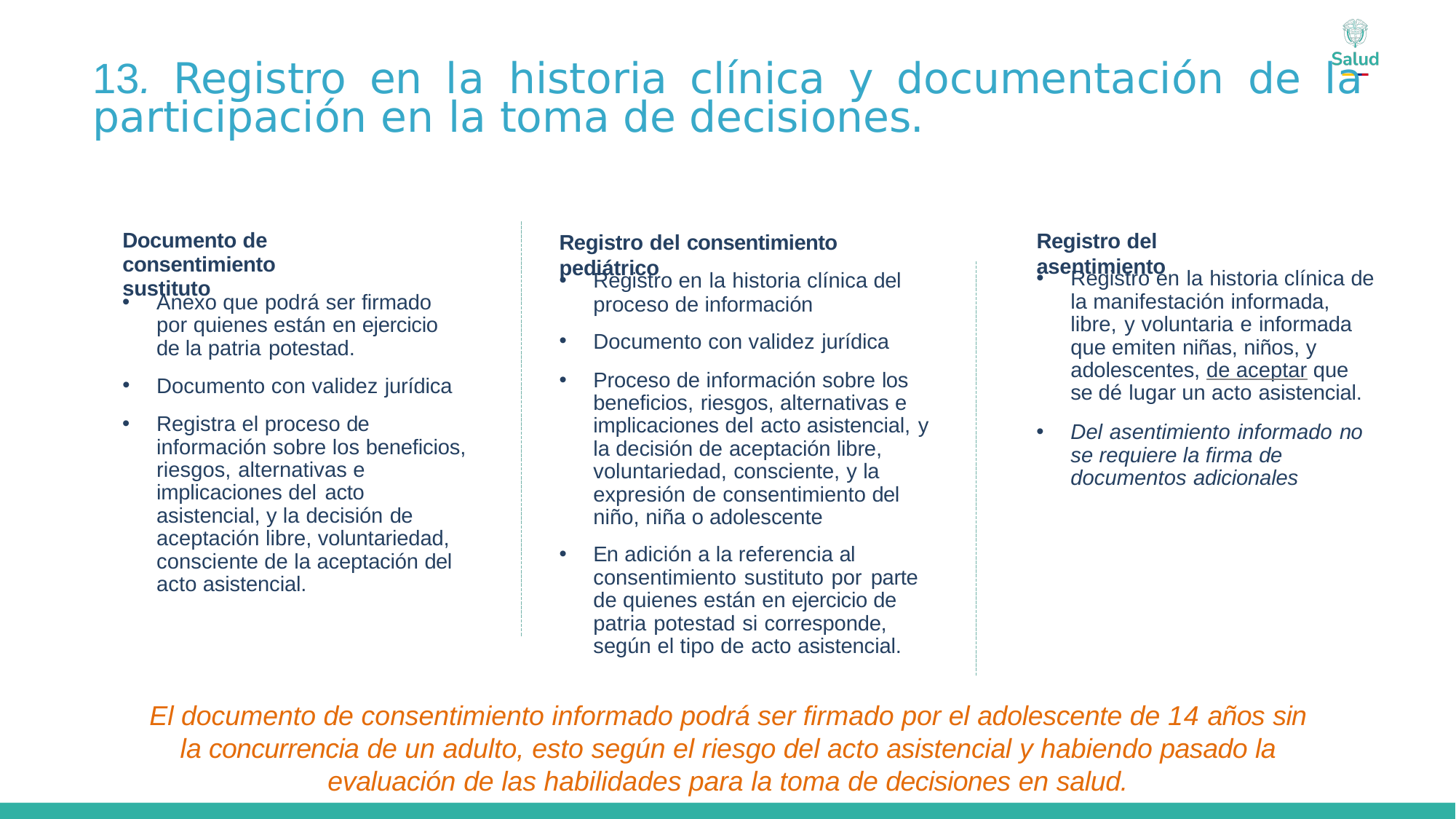

# 13. Registro en la historia clínica y documentación de la participación en la toma de decisiones.

Registro del asentimiento
Documento de consentimiento
sustituto
Registro del consentimiento pediátrico

Registro en la historia clínica de la manifestación informada, libre, y voluntaria e informada que emiten niñas, niños, y adolescentes, de aceptar que se dé lugar un acto asistencial.
Del asentimiento informado no se requiere la firma de documentos adicionales
Registro en la historia clínica del proceso de información
Documento con validez jurídica
Proceso de información sobre los beneficios, riesgos, alternativas e implicaciones del acto asistencial, y la decisión de aceptación libre, voluntariedad, consciente, y la expresión de consentimiento del niño, niña o adolescente
En adición a la referencia al consentimiento sustituto por parte de quienes están en ejercicio de patria potestad si corresponde, según el tipo de acto asistencial.
Anexo que podrá ser firmado por quienes están en ejercicio de la patria potestad.
Documento con validez jurídica
Registra el proceso de información sobre los beneficios, riesgos, alternativas e implicaciones del acto asistencial, y la decisión de aceptación libre, voluntariedad, consciente de la aceptación del acto asistencial.
El documento de consentimiento informado podrá ser firmado por el adolescente de 14 años sin la concurrencia de un adulto, esto según el riesgo del acto asistencial y habiendo pasado la evaluación de las habilidades para la toma de decisiones en salud.